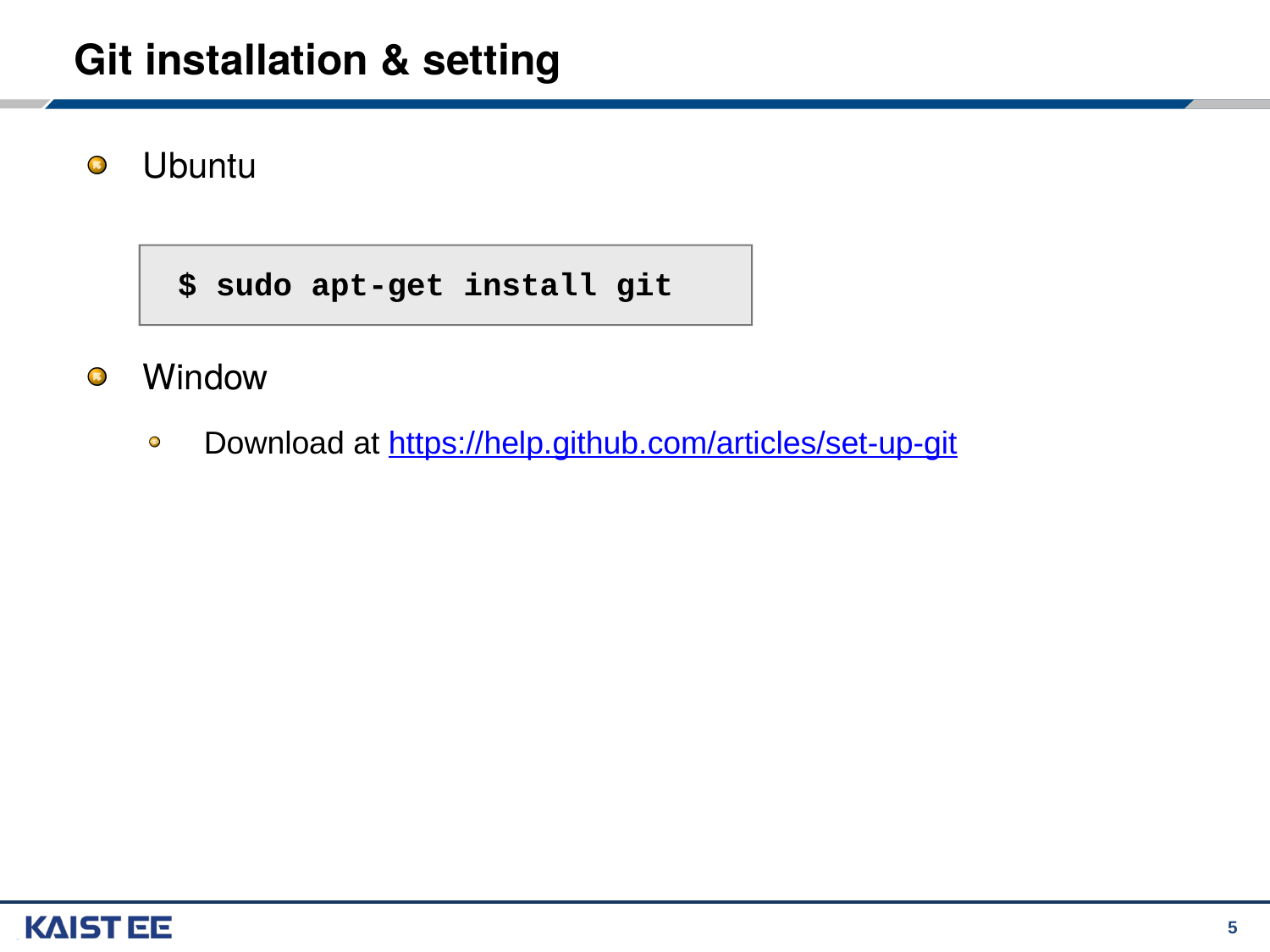

# Git installation & setting

Ubuntu

Window
Download at https://help.github.com/articles/set-up-git

$ sudo apt-get install git